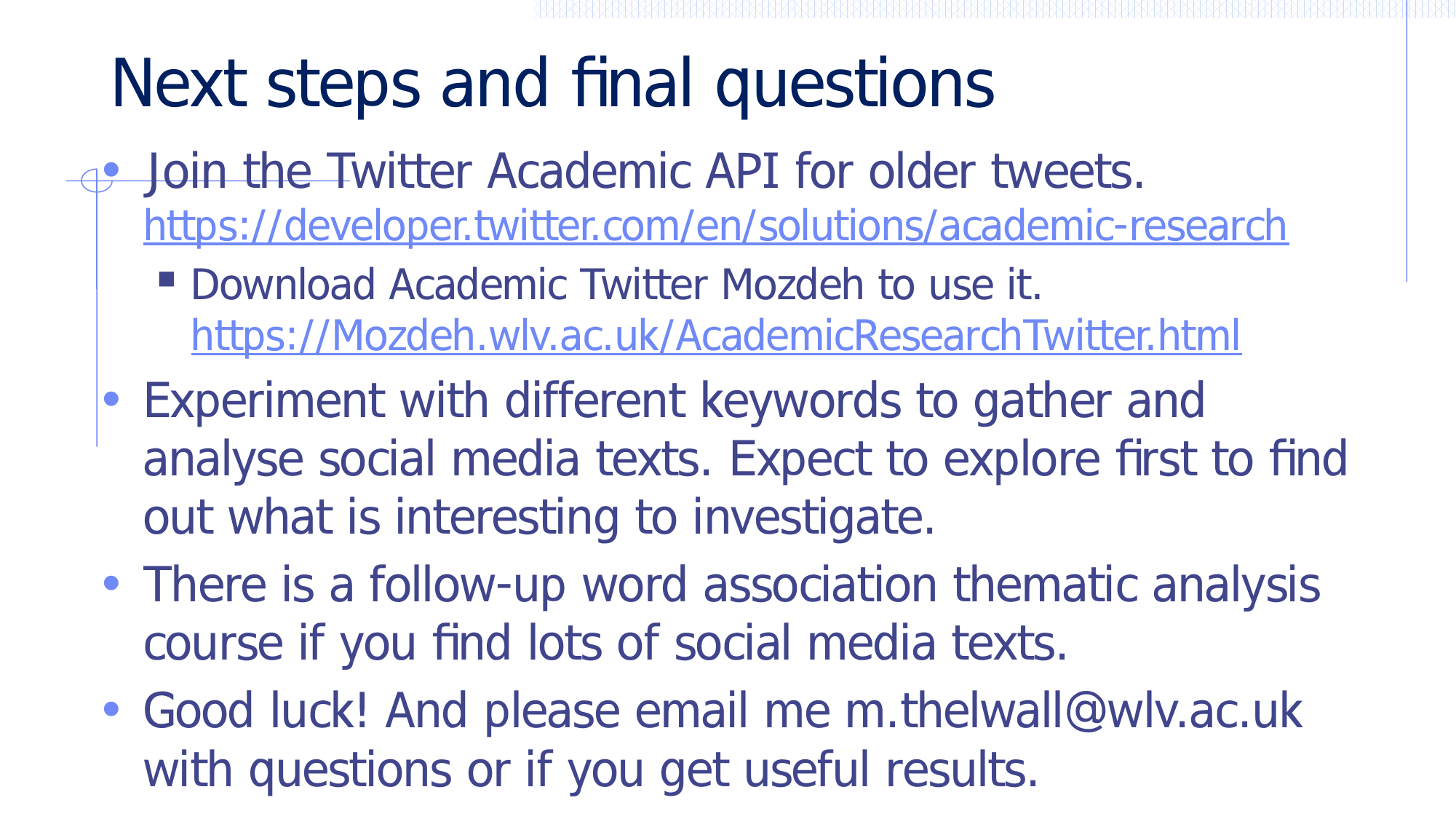

# Next steps and final questions
Join the Twitter Academic API for older tweets. https://developer.twitter.com/en/solutions/academic-research
Download Academic Twitter Mozdeh to use it. https://Mozdeh.wlv.ac.uk/AcademicResearchTwitter.html
Experiment with different keywords to gather and analyse social media texts. Expect to explore first to find out what is interesting to investigate.
There is a follow-up word association thematic analysis course if you find lots of social media texts.
Good luck! And please email me m.thelwall@wlv.ac.uk with questions or if you get useful results.